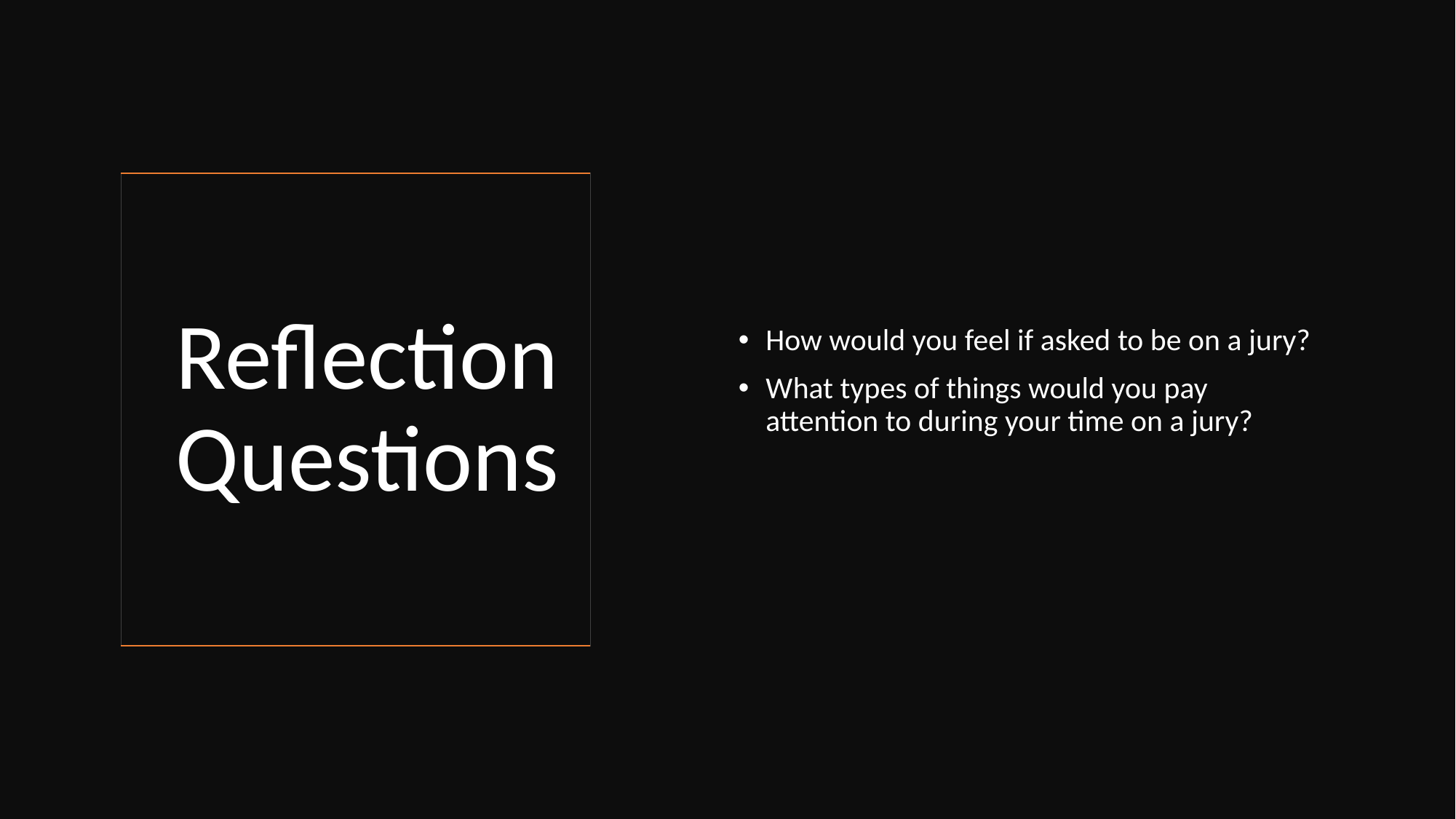

How would you feel if asked to be on a jury?
What types of things would you pay attention to during your time on a jury?

# Reflection Questions